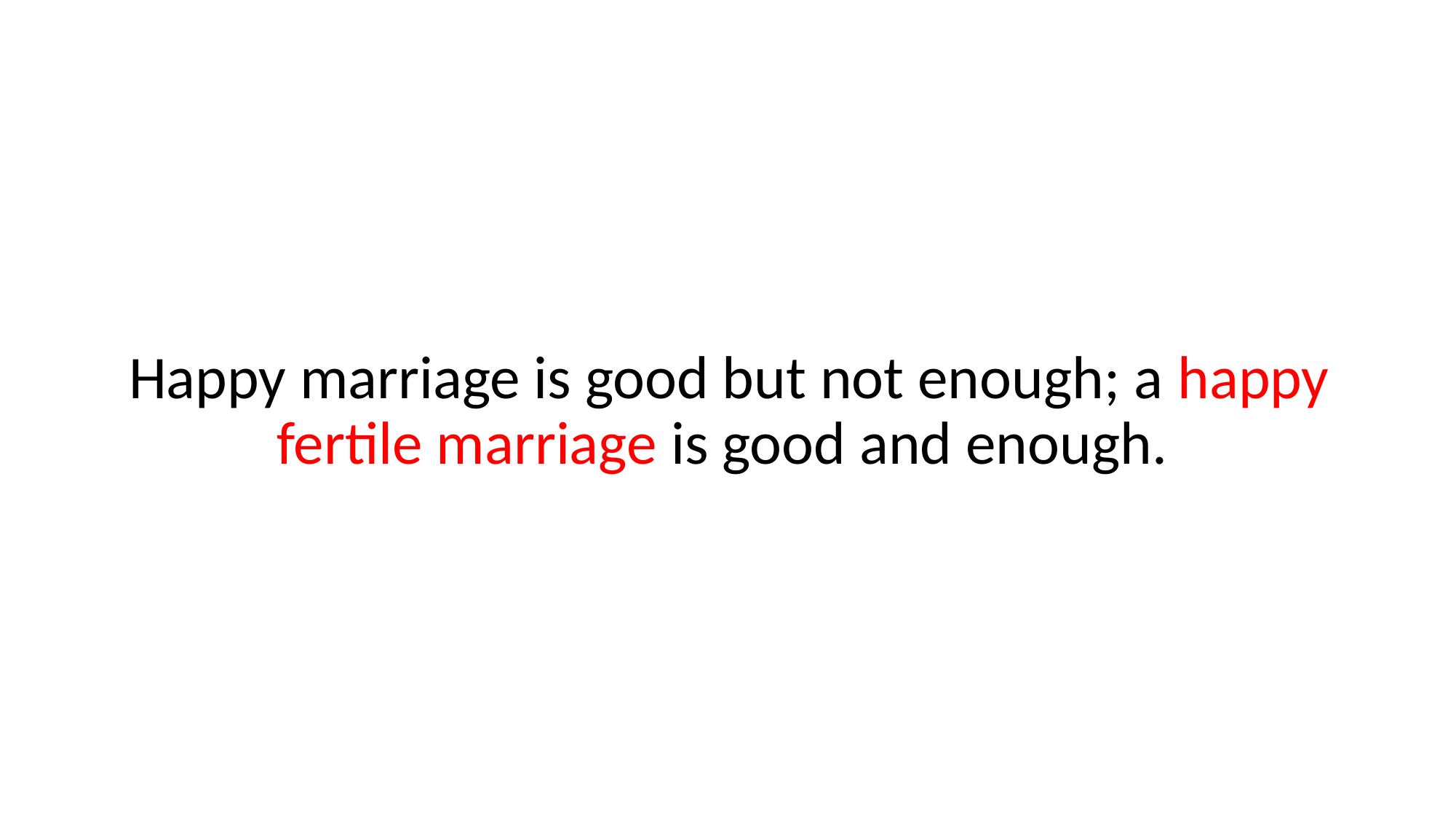

Happy marriage is good but not enough; a happy fertile marriage is good and enough.